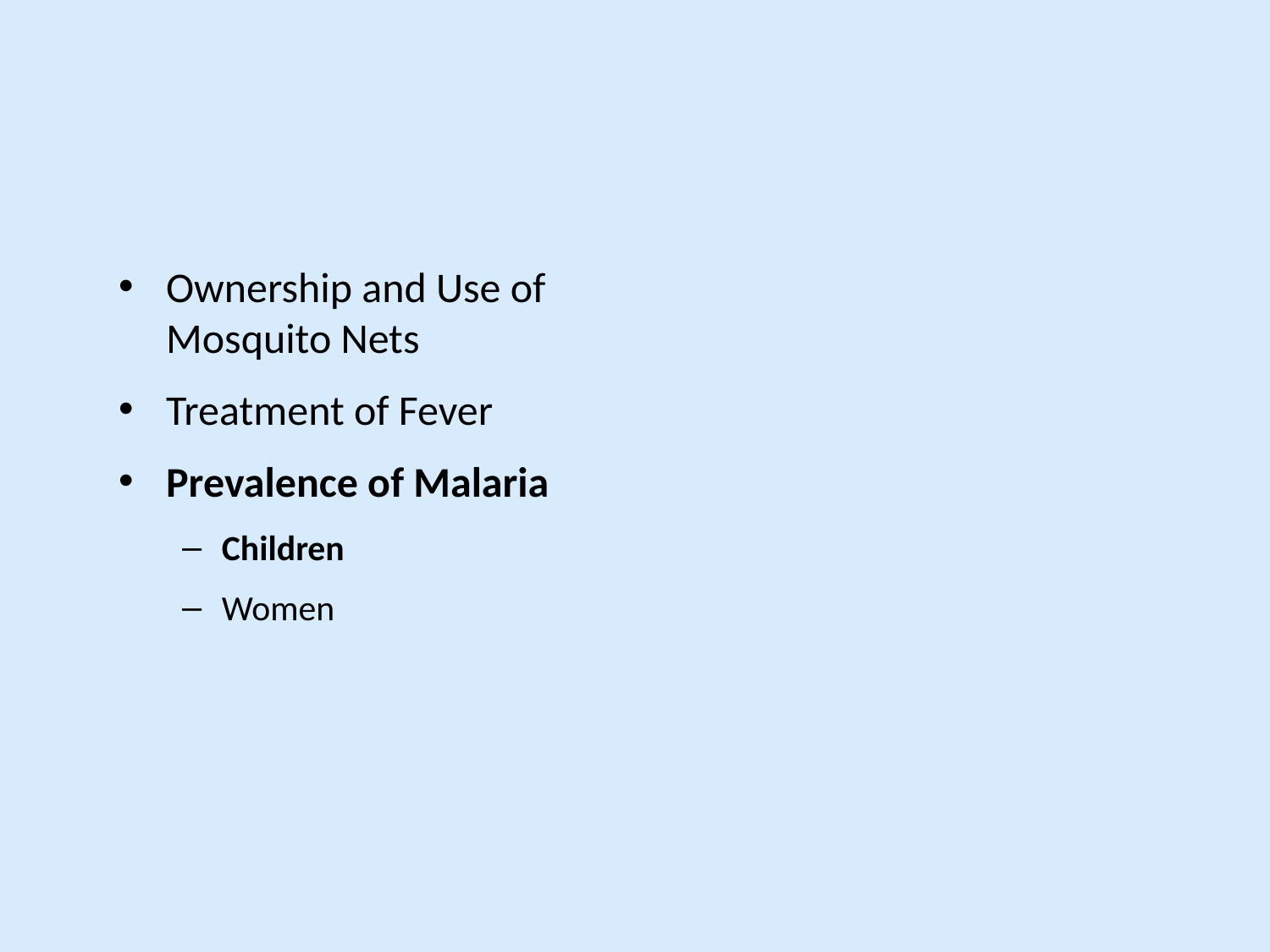

Ownership and Use of Mosquito Nets
Treatment of Fever
Prevalence of Malaria
Children
Women